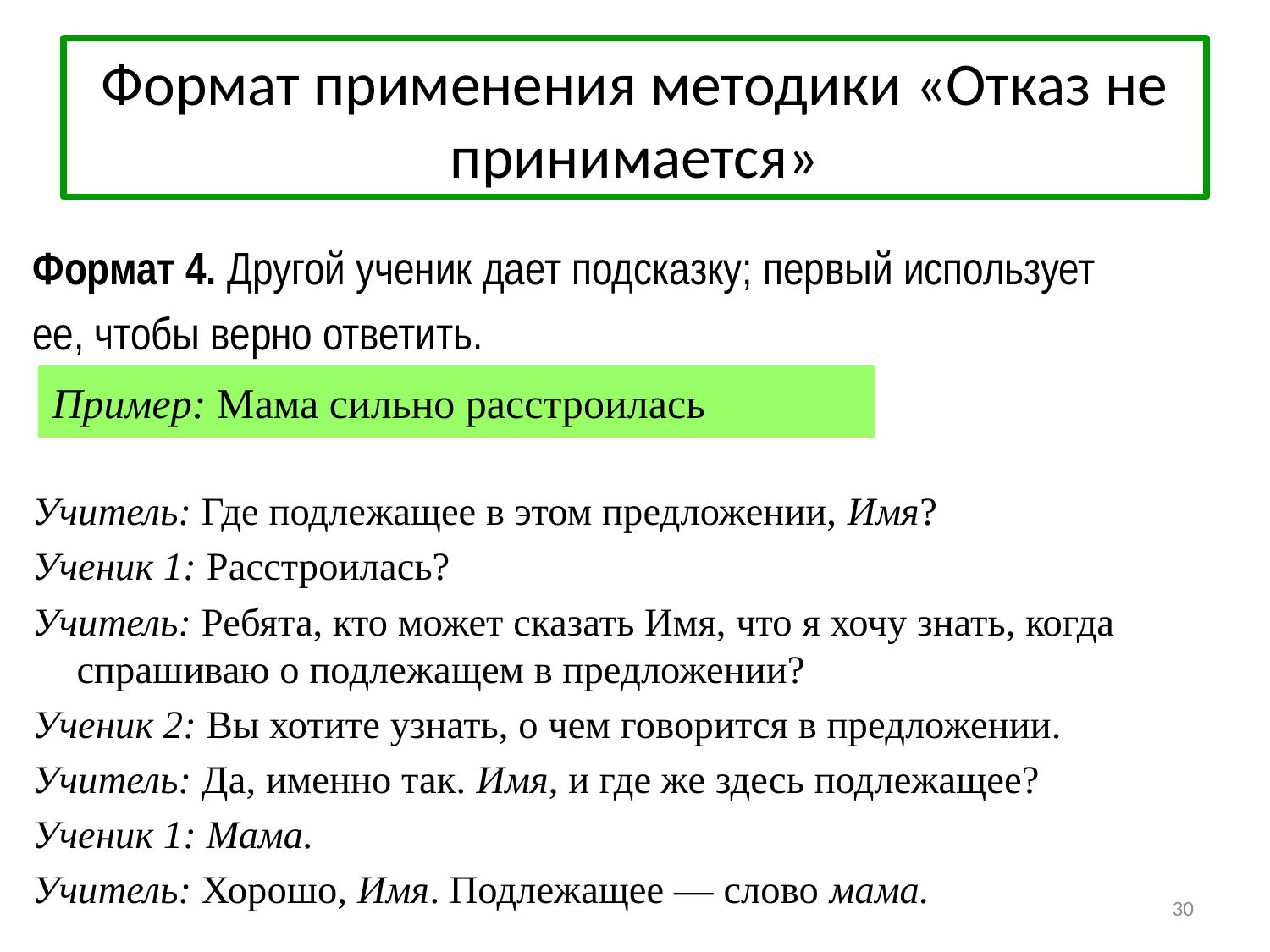

# Формат применения методики «Отказ не принимается»
Формат 4. Другой ученик дает подсказку; первый использует
ее, чтобы верно ответить.

Учитель: Где подлежащее в этом предложении, Имя?
Ученик 1: Расстроилась?
Учитель: Ребята, кто может сказать Имя, что я хочу знать, когда спрашиваю о подлежащем в предложении?
Ученик 2: Вы хотите узнать, о чем говорится в предложении.
Учитель: Да, именно так. Имя, и где же здесь подлежащее?
Ученик 1: Мама.
Учитель: Хорошо, Имя. Подлежащее — слово мама.
Пример: Мама сильно расстроилась
30